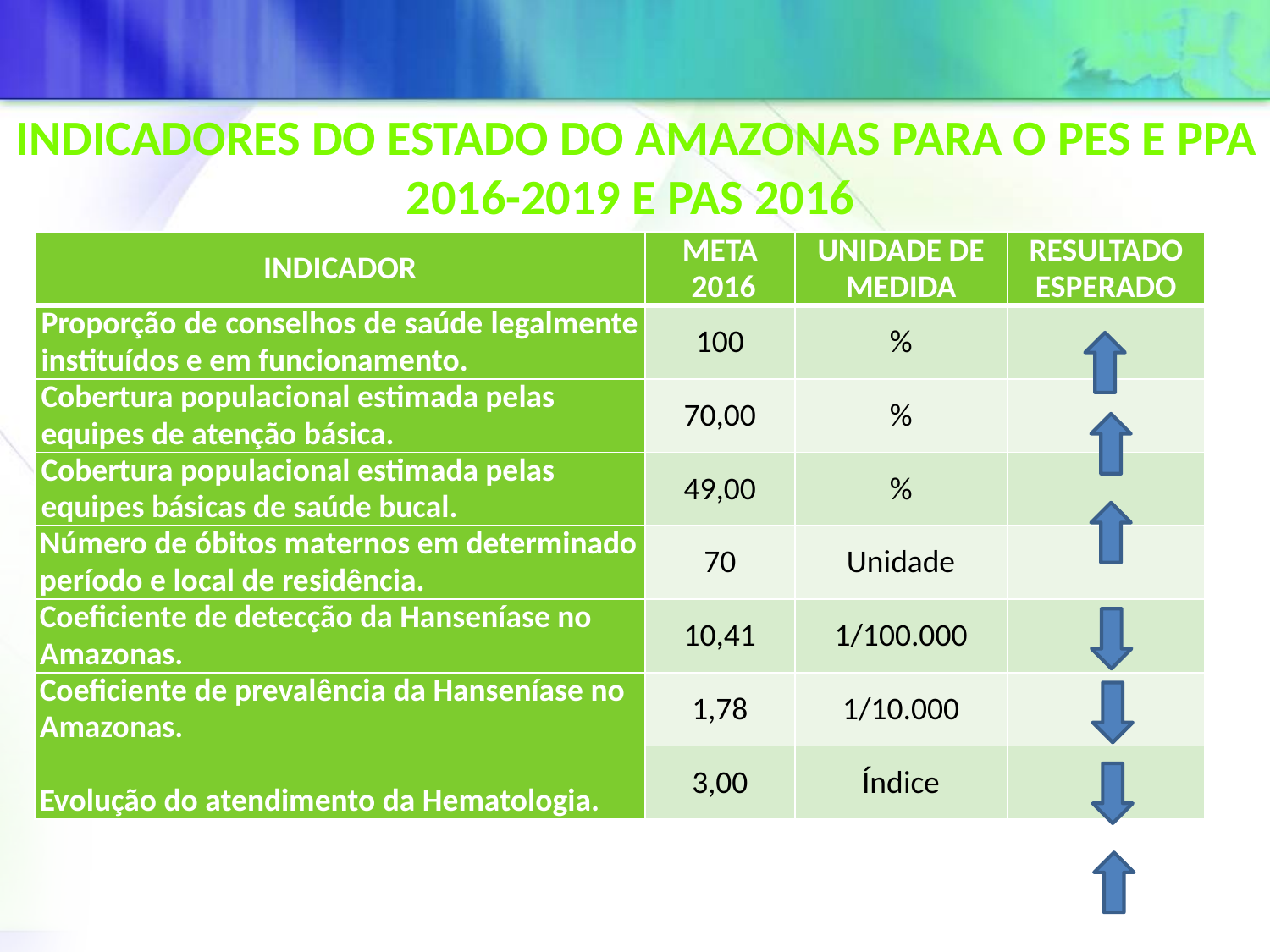

Indicadores do Estado do Amazonas para o pes e ppa 2016-2019 e pas 2016
| INDICADOR | META 2016 | UNIDADE DE MEDIDA | RESULTADO ESPERADO |
| --- | --- | --- | --- |
| Proporção de conselhos de saúde legalmente instituídos e em funcionamento. | 100 | % |  |
| Cobertura populacional estimada pelas equipes de atenção básica. | 70,00 | % |  |
| Cobertura populacional estimada pelas equipes básicas de saúde bucal. | 49,00 | % |  |
| Número de óbitos maternos em determinado período e local de residência. | 70 | Unidade |  |
| Coeficiente de detecção da Hanseníase no Amazonas. | 10,41 | 1/100.000 |  |
| Coeficiente de prevalência da Hanseníase no Amazonas. | 1,78 | 1/10.000 |  |
| Evolução do atendimento da Hematologia. | 3,00 | Índice |  |